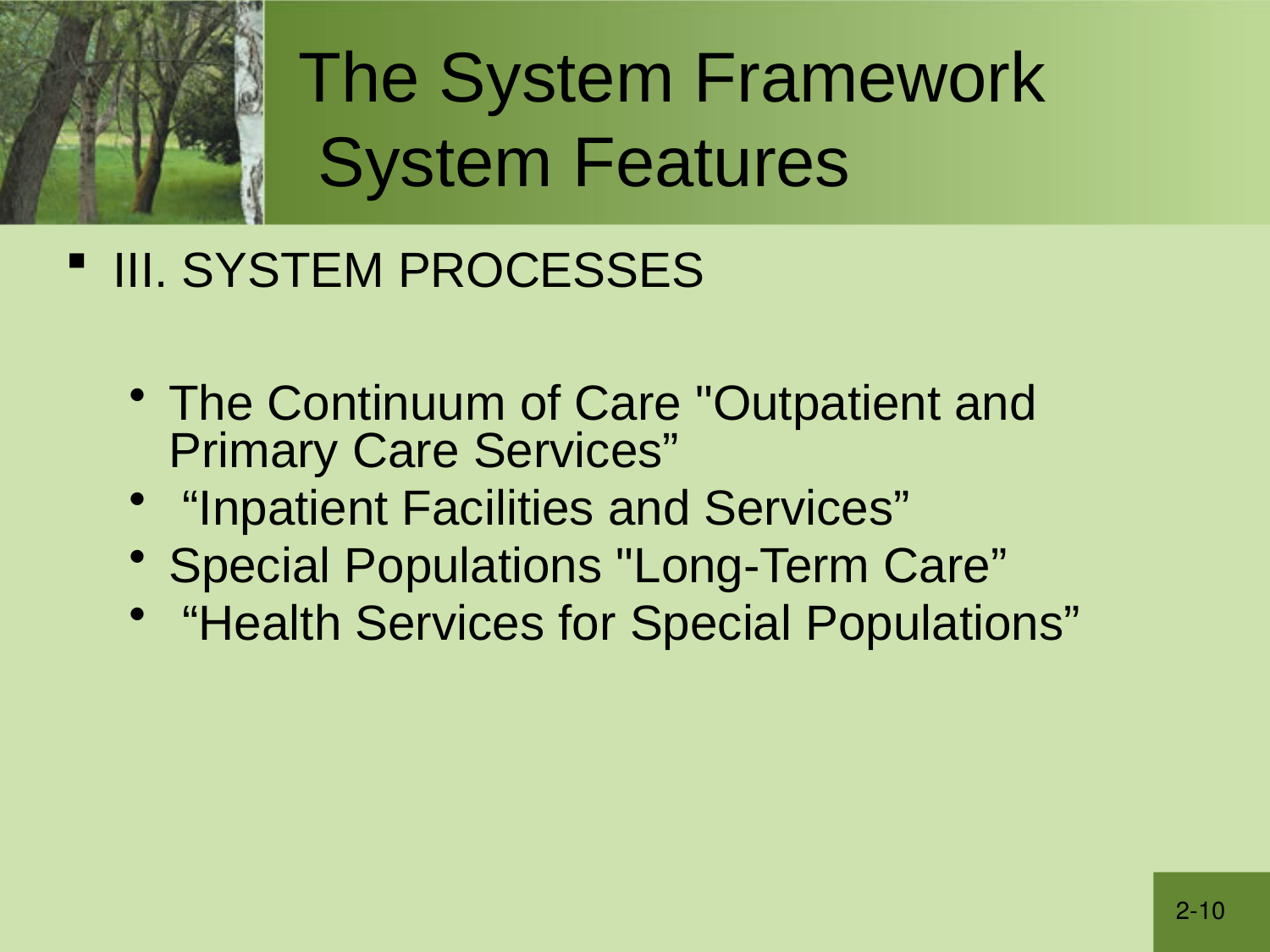

# The System Framework System Features
III. SYSTEM PROCESSES

The Continuum of Care "Outpatient and Primary Care Services”
 “Inpatient Facilities and Services”
Special Populations "Long-Term Care”
 “Health Services for Special Populations”
2-10